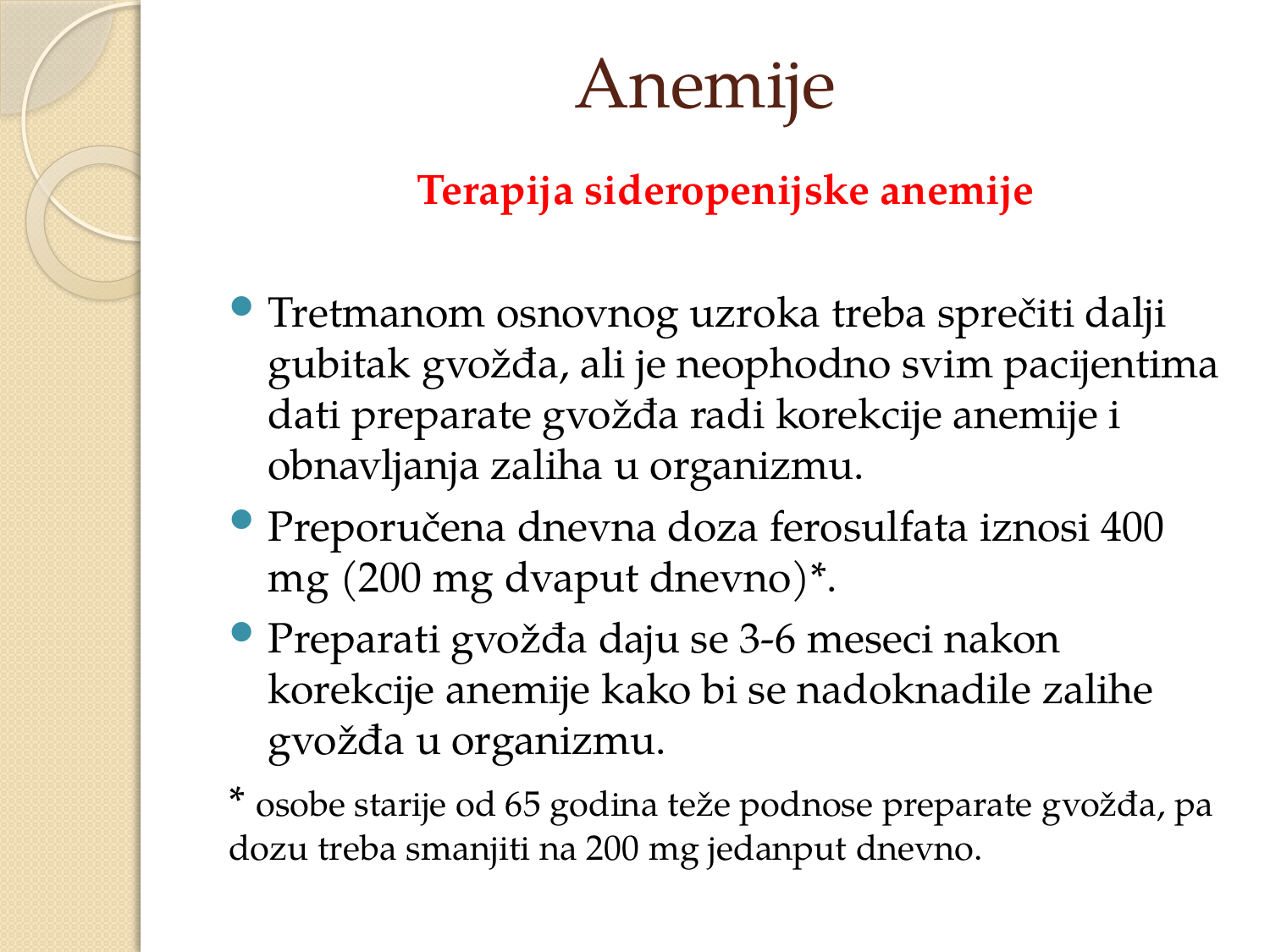

# Anemije
Terapija sideropenijske anemije

Tretmanom osnovnog uzroka treba sprečiti dalji gubitak gvožđa, ali je neophodno svim pacijentima dati preparate gvožđa radi korekcije anemije i obnavljanja zaliha u organizmu.
Preporučena dnevna doza ferosulfata iznosi 400 mg (200 mg dvaput dnevno)*.
Preparati gvožđa daju se 3-6 meseci nakon korekcije anemije kako bi se nadoknadile zalihe gvožđa u organizmu.
* osobe starije od 65 godina teže podnose preparate gvožđa, pa dozu treba smanjiti na 200 mg jedanput dnevno.